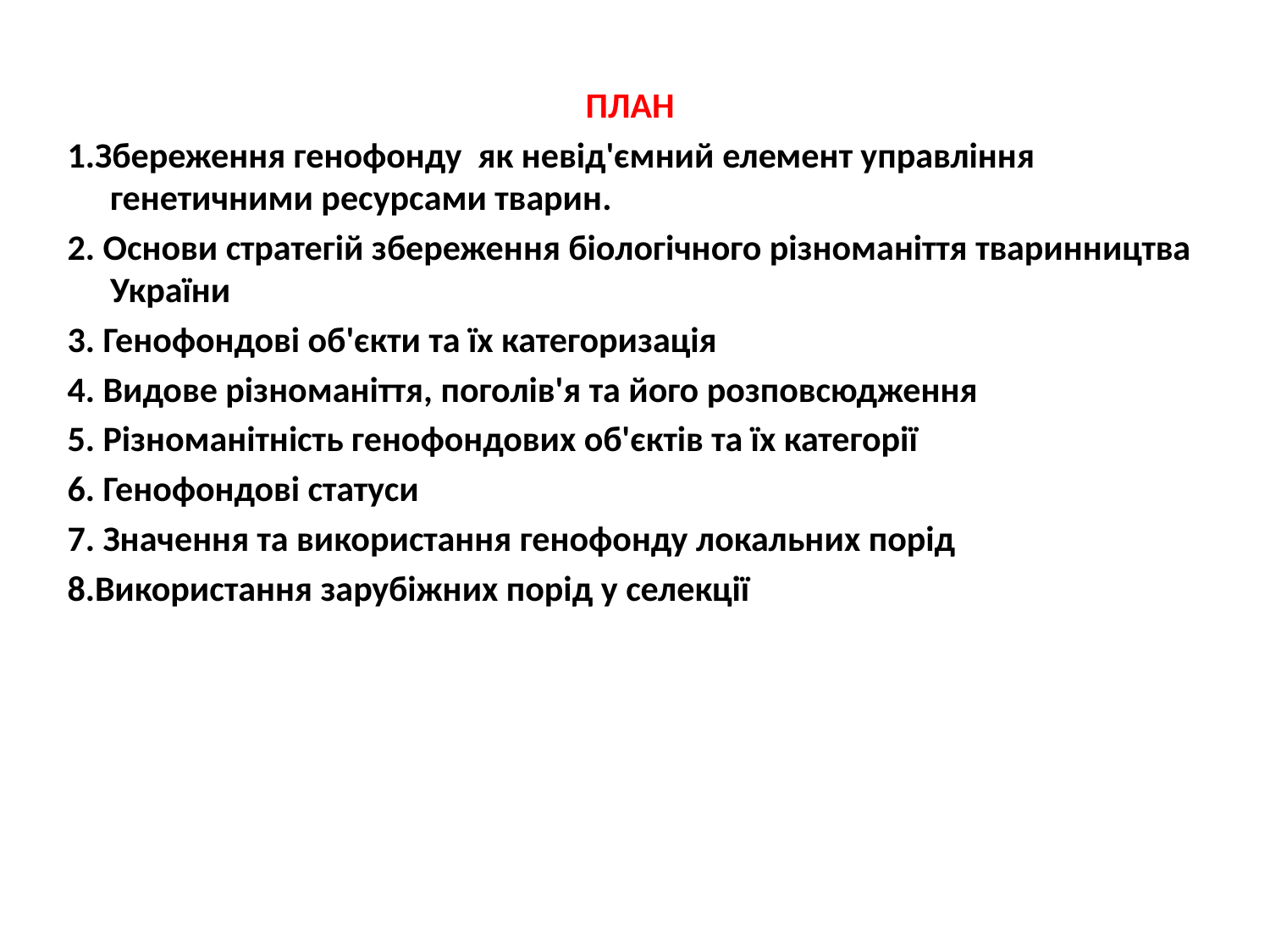

ПЛАН
1.Збереження генофонду  як невід'ємний елемент управління генетичними ресурсами тварин.
2. Основи стратегій збереження біологічного різноманіття тваринництва України
3. Генофондові об'єкти та їх категоризація
4. Видове різноманіття, поголів'я та його розповсюдження
5. Різноманітність генофондових об'єктів та їх категорії
6. Генофондові статуси
7. Значення та використання генофонду локальних порід
8.Використання зарубіжних порід у селекції